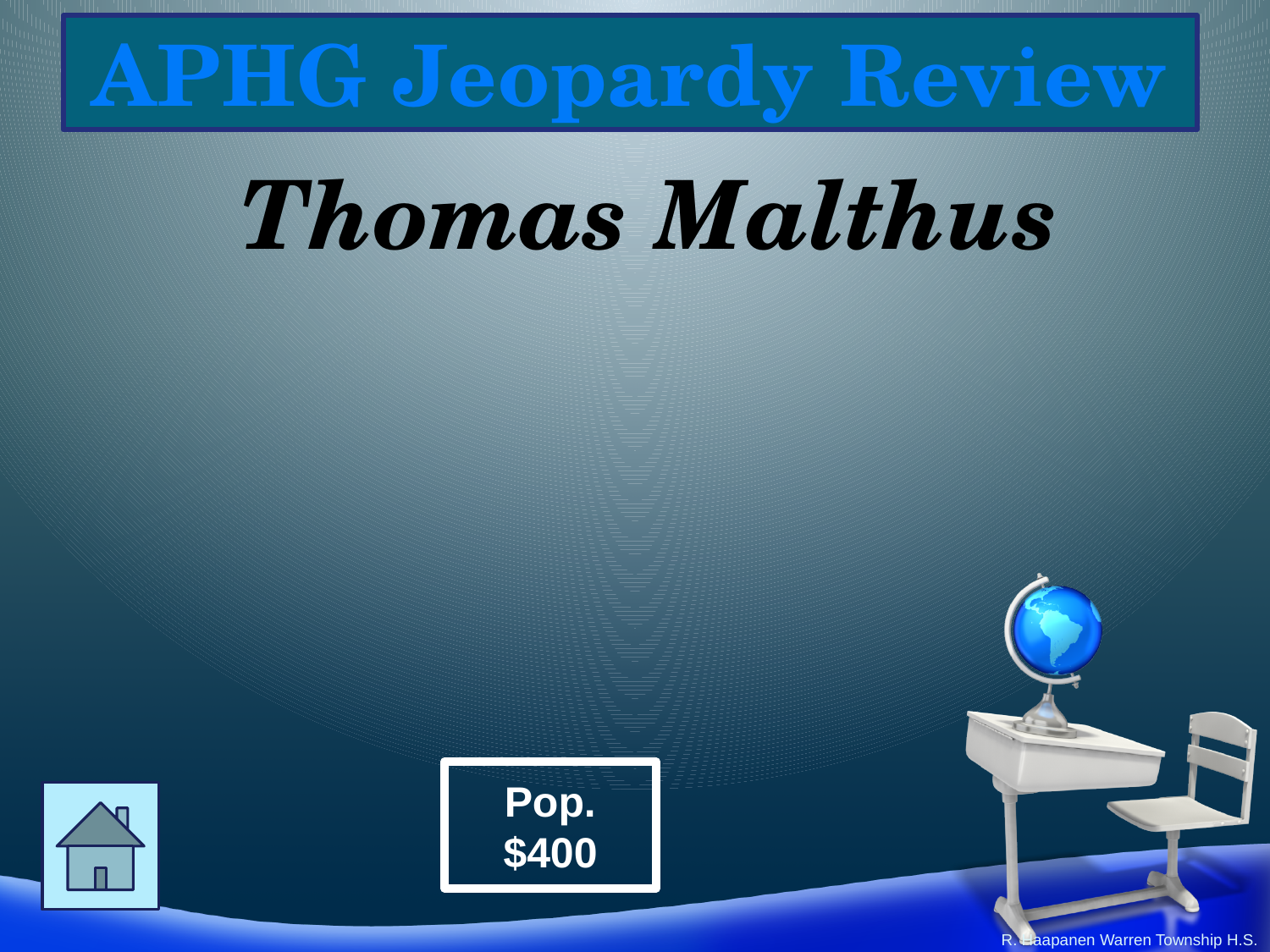

Thomas Malthus
Pop.
$400

R. Haapanen Warren Township H.S.